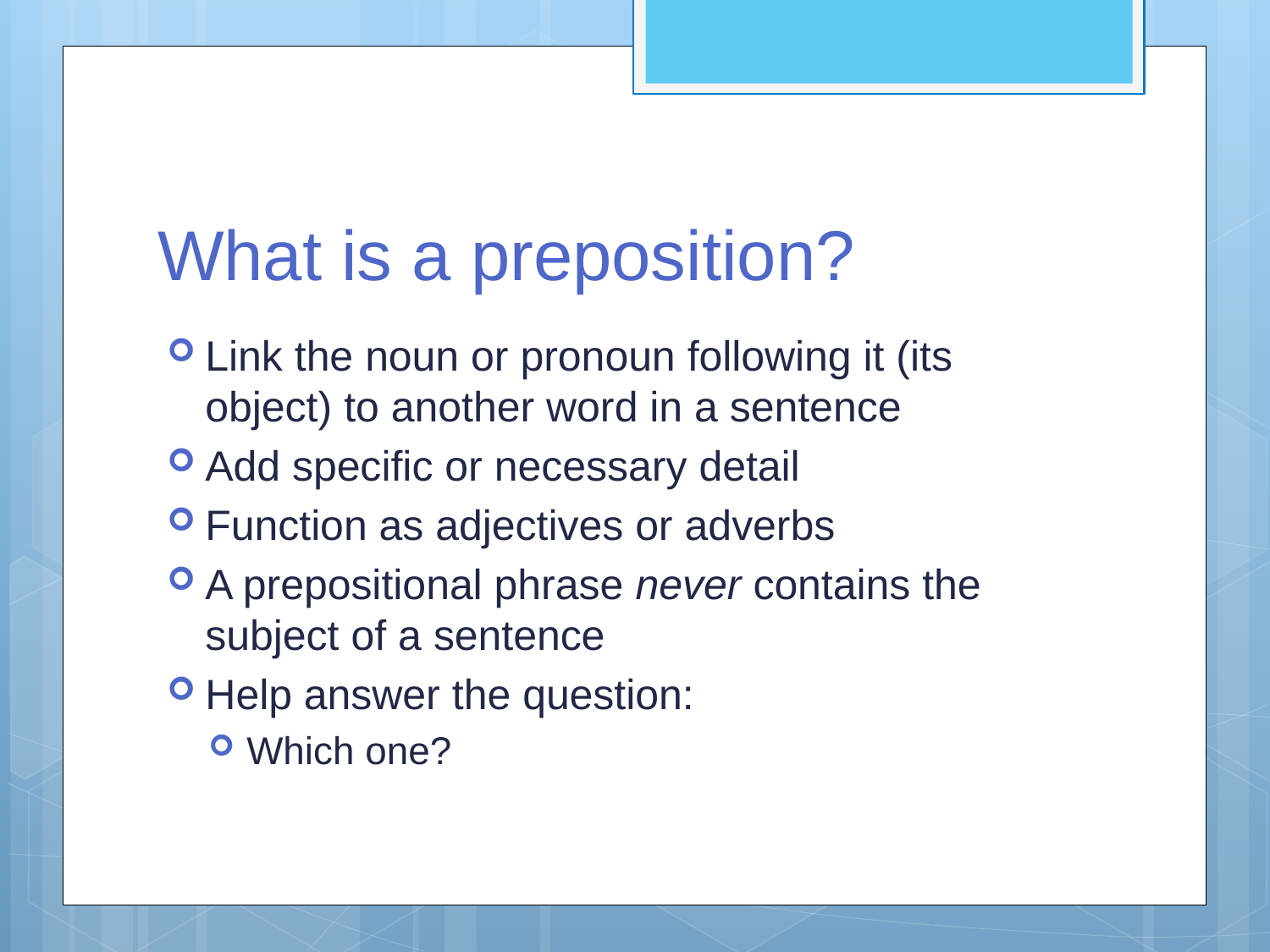

# What is a preposition?
Link the noun or pronoun following it (its object) to another word in a sentence
Add specific or necessary detail
Function as adjectives or adverbs
A prepositional phrase never contains the subject of a sentence
Help answer the question:
Which one?